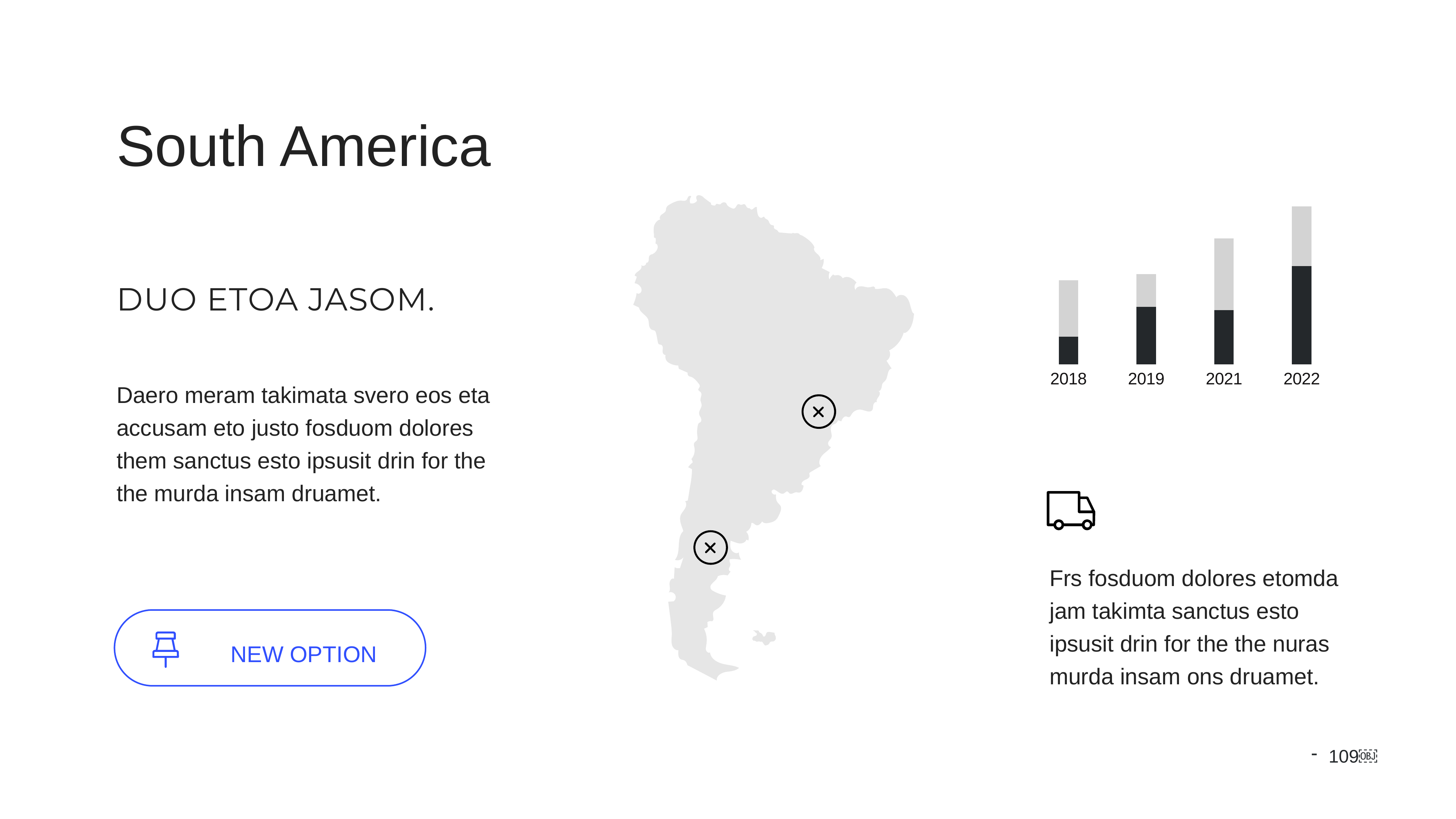

South America

### Chart

| Category | Onre | Two |
|---|---|---|
| 2018 | 27.0 | 55.0 |
| 2019 | 56.0 | 32.0 |
| 2021 | 53.0 | 70.0 |
| 2022 | 96.0 | 58.0 |

duo etoa jasom.
Daero meram takimata svero eos eta accusam eto justo fosduom dolores them sanctus esto ipsusit drin for the the murda insam druamet.

Frs fosduom dolores etomda jam takimta sanctus esto ipsusit drin for the the nuras murda insam ons druamet.

NEW OPTION